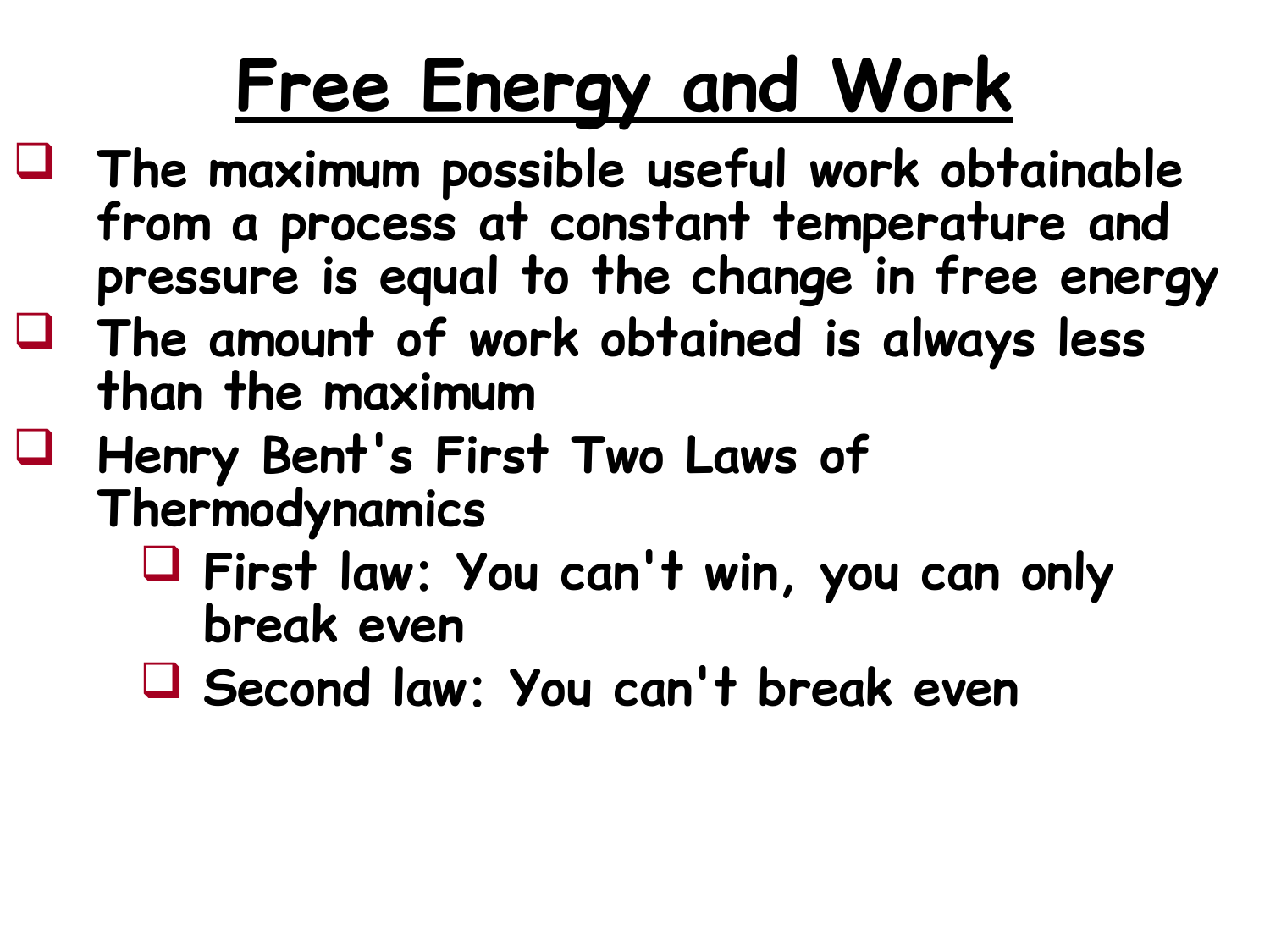

# Free Energy and Work
The maximum possible useful work obtainable from a process at constant temperature and pressure is equal to the change in free energy
The amount of work obtained is always less than the maximum
Henry Bent's First Two Laws of Thermodynamics
First law: You can't win, you can only break even
Second law: You can't break even